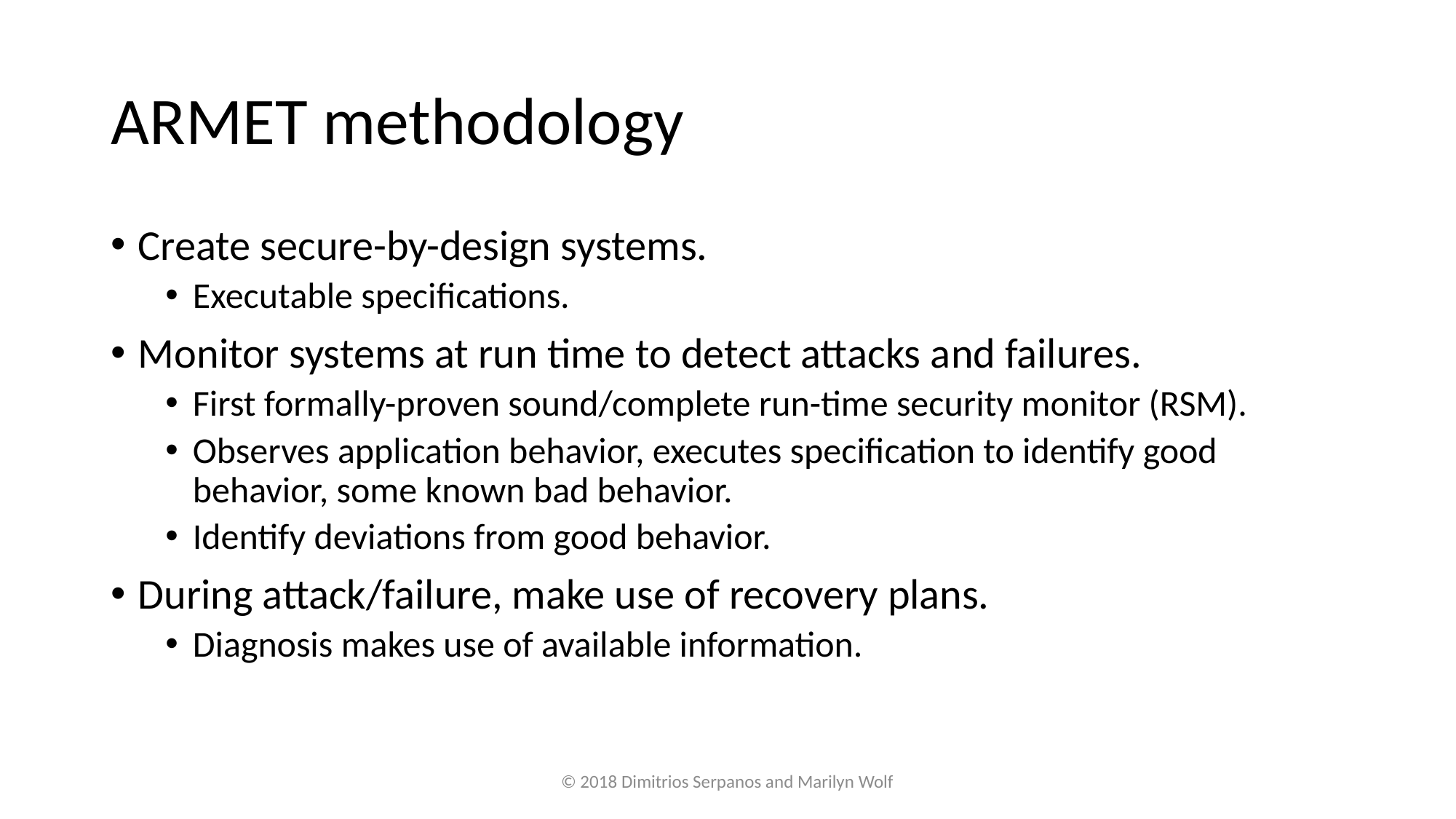

# ARMET methodology
Create secure-by-design systems.
Executable specifications.
Monitor systems at run time to detect attacks and failures.
First formally-proven sound/complete run-time security monitor (RSM).
Observes application behavior, executes specification to identify good behavior, some known bad behavior.
Identify deviations from good behavior.
During attack/failure, make use of recovery plans.
Diagnosis makes use of available information.

© 2018 Dimitrios Serpanos and Marilyn Wolf